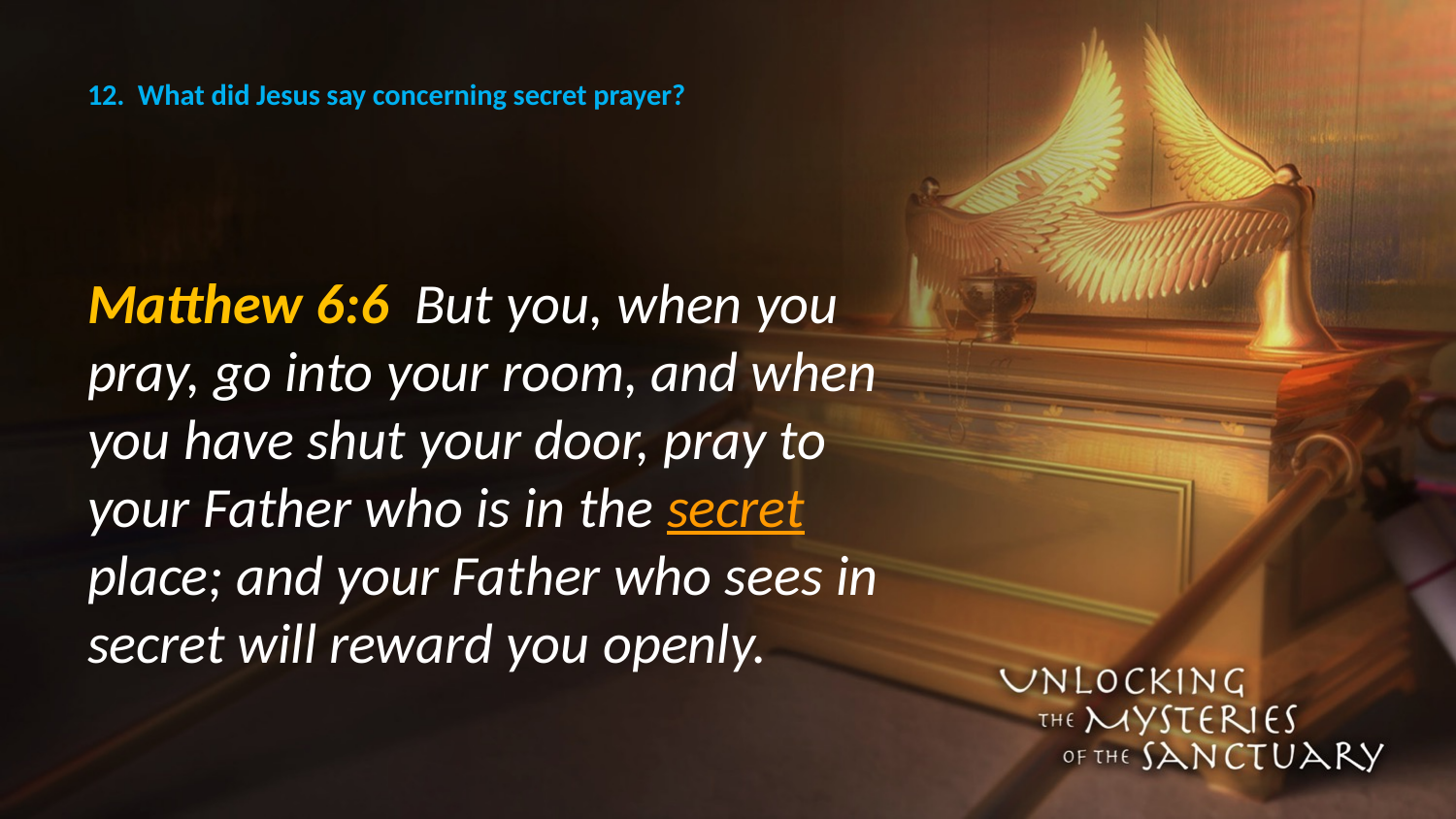

# 12.  What did Jesus say concerning secret prayer?

Matthew 6:6  But you, when you pray, go into your room, and when you have shut your door, pray to your Father who is in the secret place; and your Father who sees in secret will reward you openly.